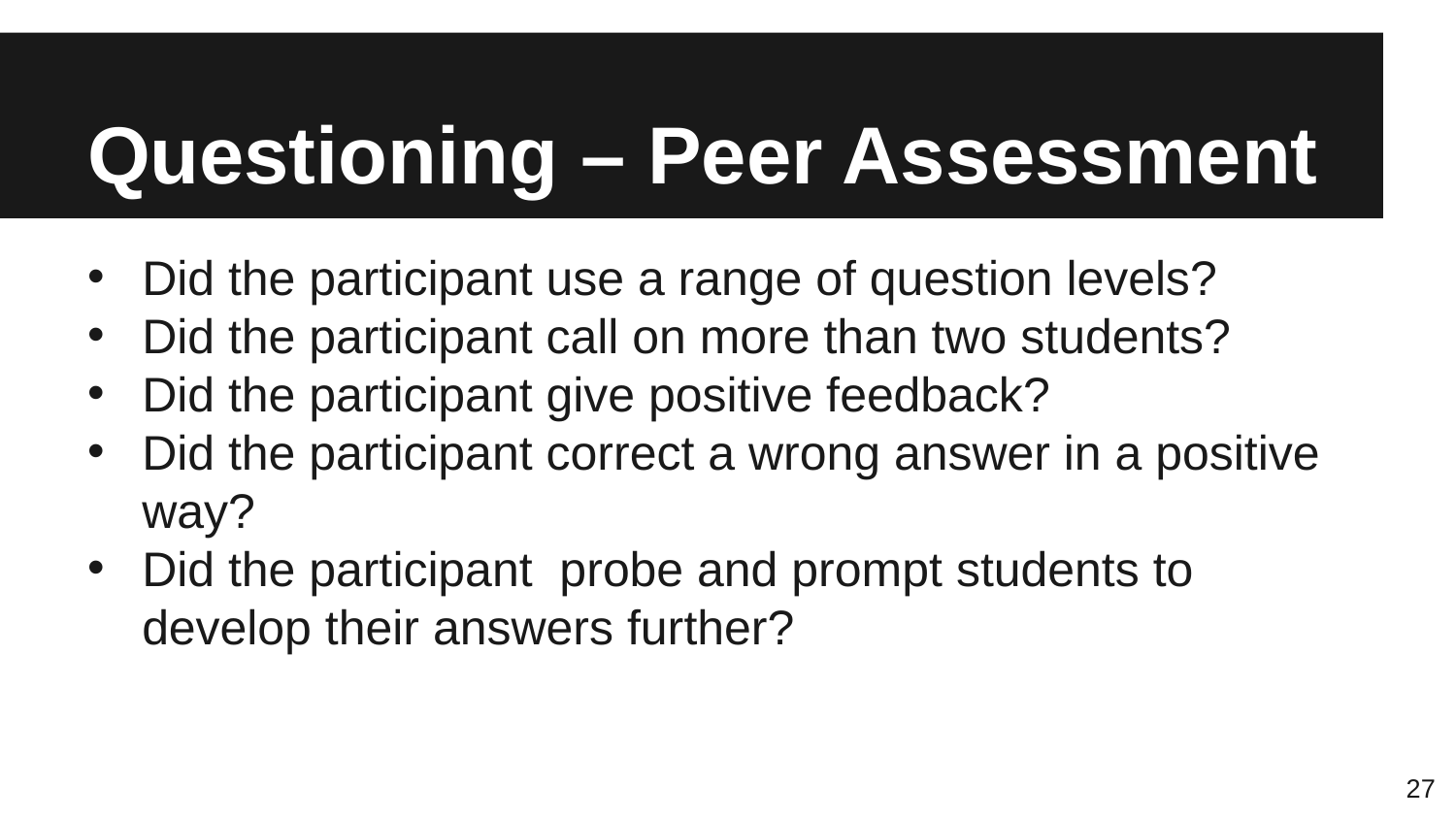

# Questioning – Peer Assessment
Did the participant use a range of question levels?
Did the participant call on more than two students?
Did the participant give positive feedback?
Did the participant correct a wrong answer in a positive way?
Did the participant  probe and prompt students to develop their answers further?
27